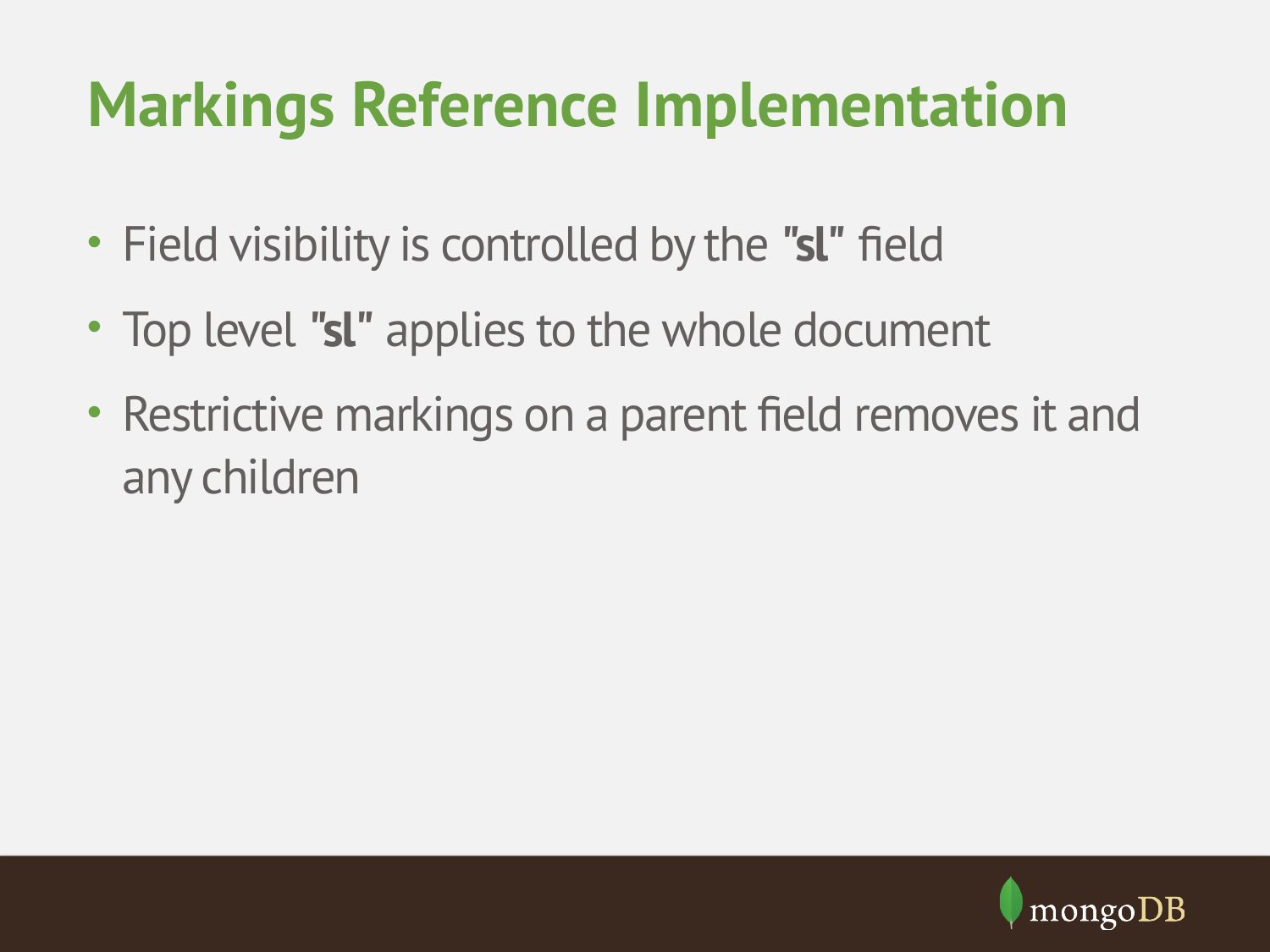

# Markings Reference Implementation
Field visibility is controlled by the "sl" field
Top level "sl" applies to the whole document
Restrictive markings on a parent field removes it and any children